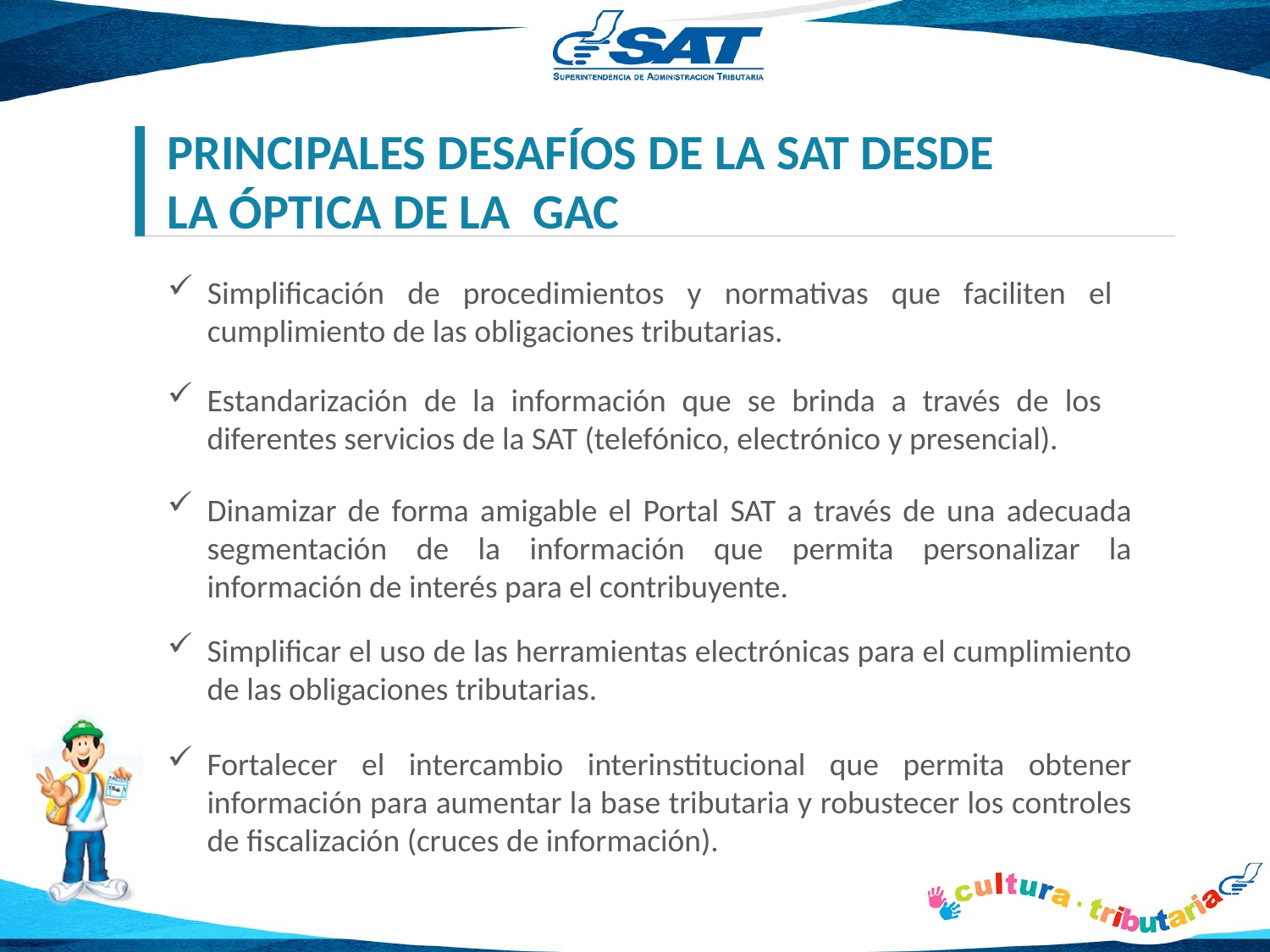

PRINCIPALES DESAFÍOS DE LA SAT DESDE LA ÓPTICA DE LA  GAC

Simplificación de procedimientos y normativas que faciliten el cumplimiento de las obligaciones tributarias.

Estandarización de la información que se brinda a través de los diferentes servicios de la SAT (telefónico, electrónico y presencial).
Dinamizar de forma amigable el Portal SAT a través de una adecuada segmentación de la información que permita personalizar la información de interés para el contribuyente.
Simplificar el uso de las herramientas electrónicas para el cumplimiento de las obligaciones tributarias.
Fortalecer el intercambio interinstitucional que permita obtener información para aumentar la base tributaria y robustecer los controles de fiscalización (cruces de información).